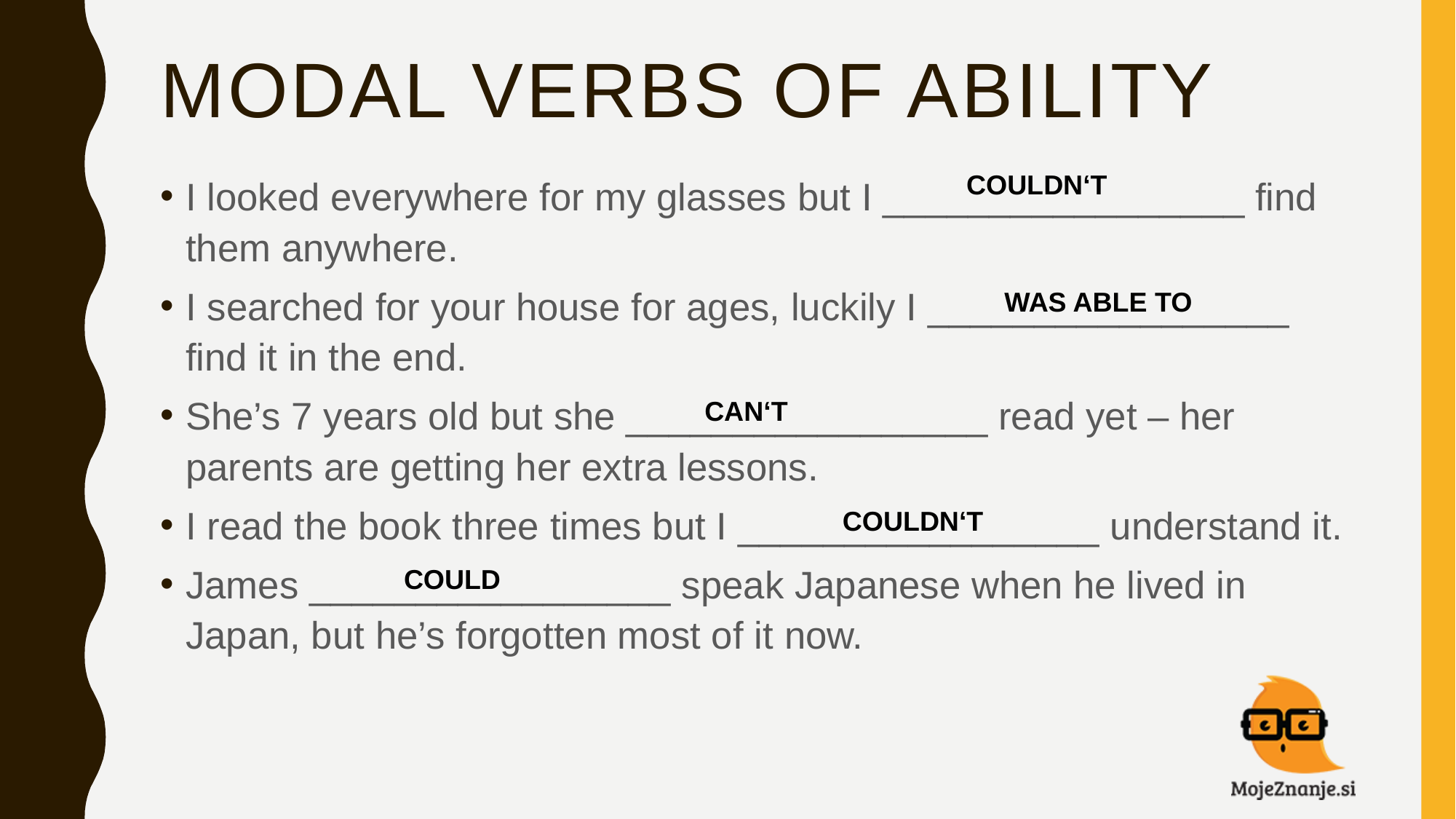

# MODAL VERBS OF ABILITY
I looked everywhere for my glasses but I _________________ find them anywhere.
I searched for your house for ages, luckily I _________________ find it in the end.
She’s 7 years old but she _________________ read yet – her parents are getting her extra lessons.
I read the book three times but I _________________ understand it.
James _________________ speak Japanese when he lived in Japan, but he’s forgotten most of it now.
COULDN‘T
WAS ABLE TO
CAN‘T
COULDN‘T
COULD